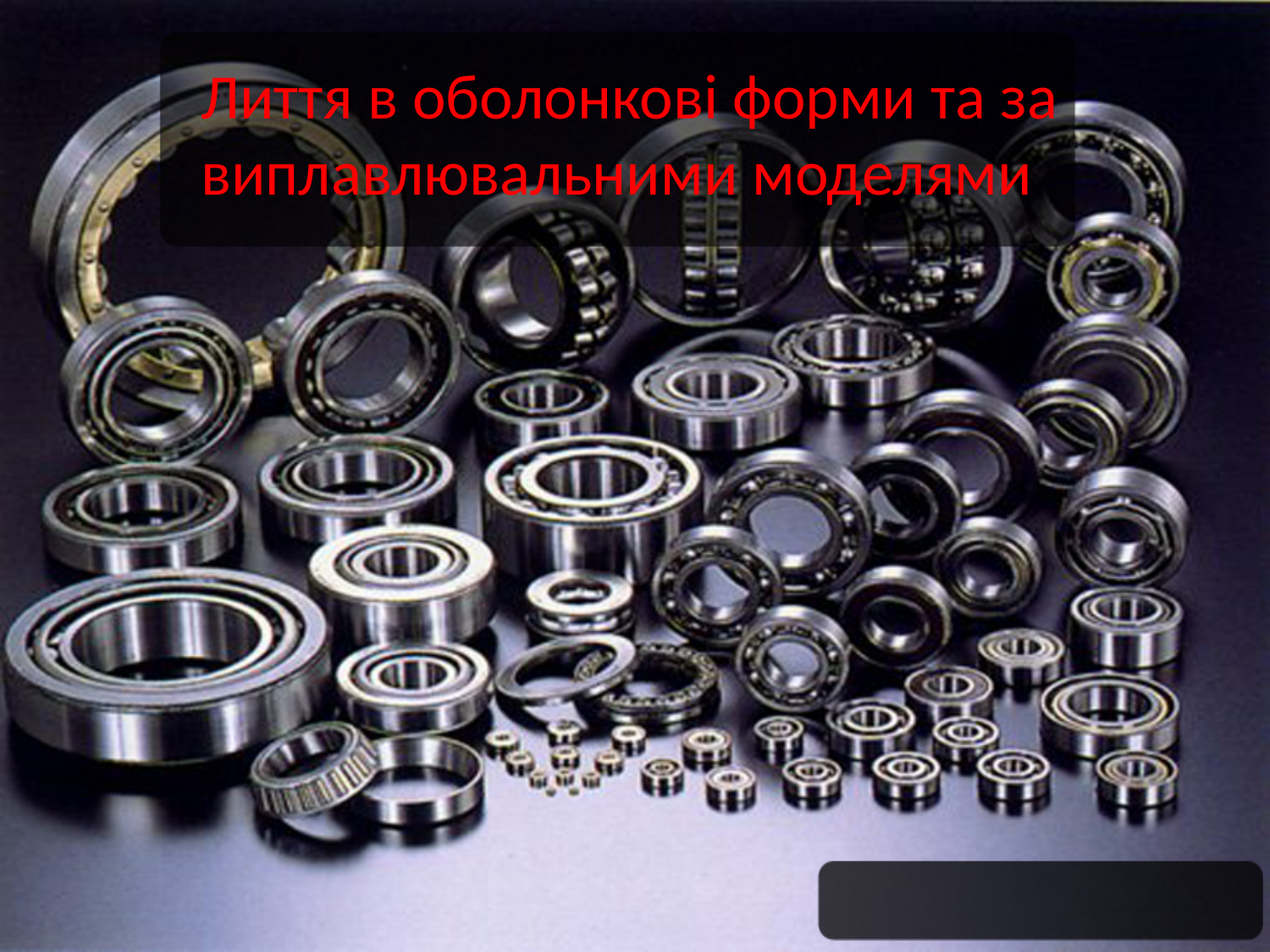

Лиття в оболонкові форми та за виплавлювальними моделями